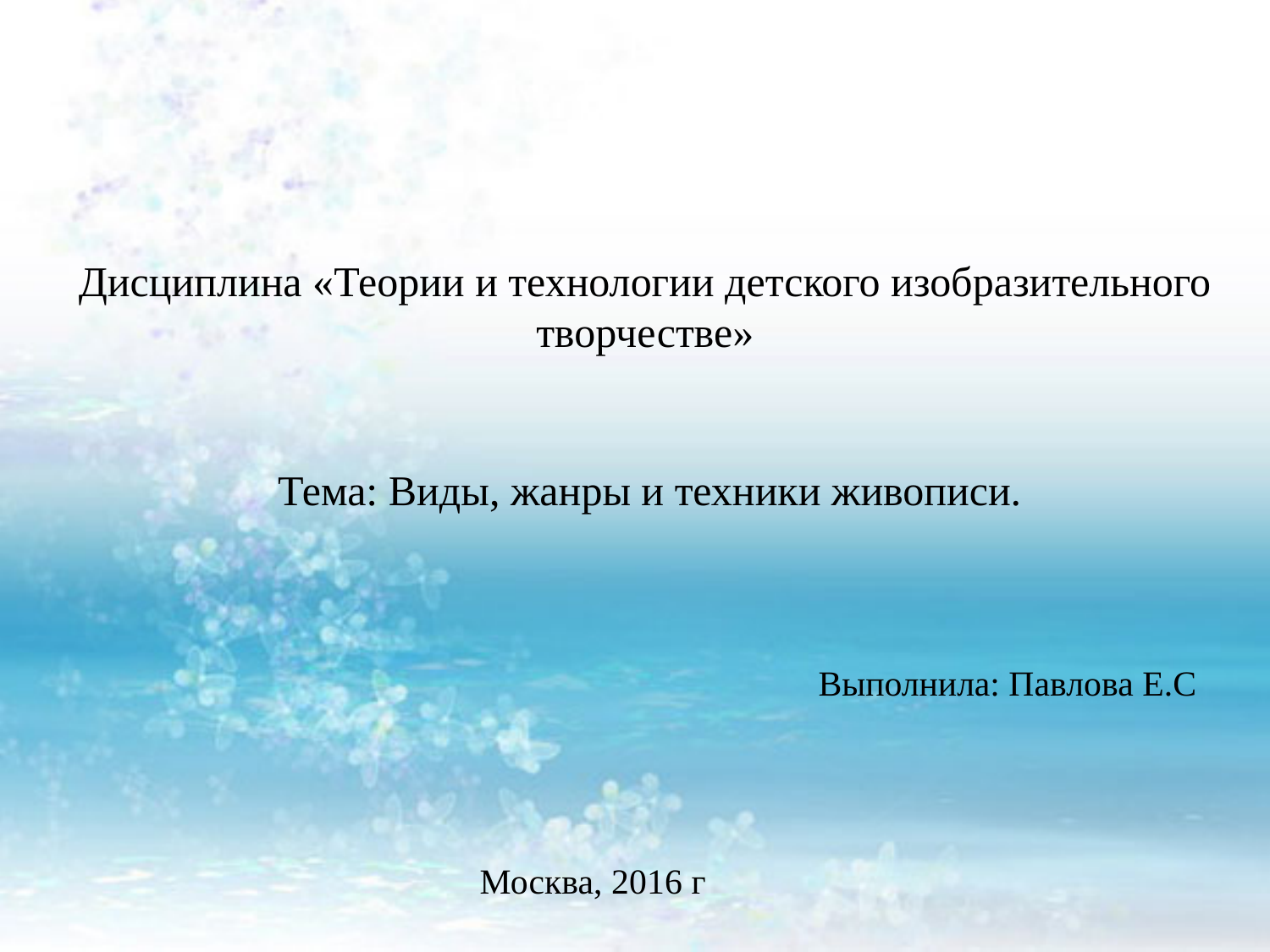

Дисциплина «Теории и технологии детского изобразительного творчестве»

Тема: Виды, жанры и техники живописи.

Выполнила: Павлова Е.С
Москва, 2016 г